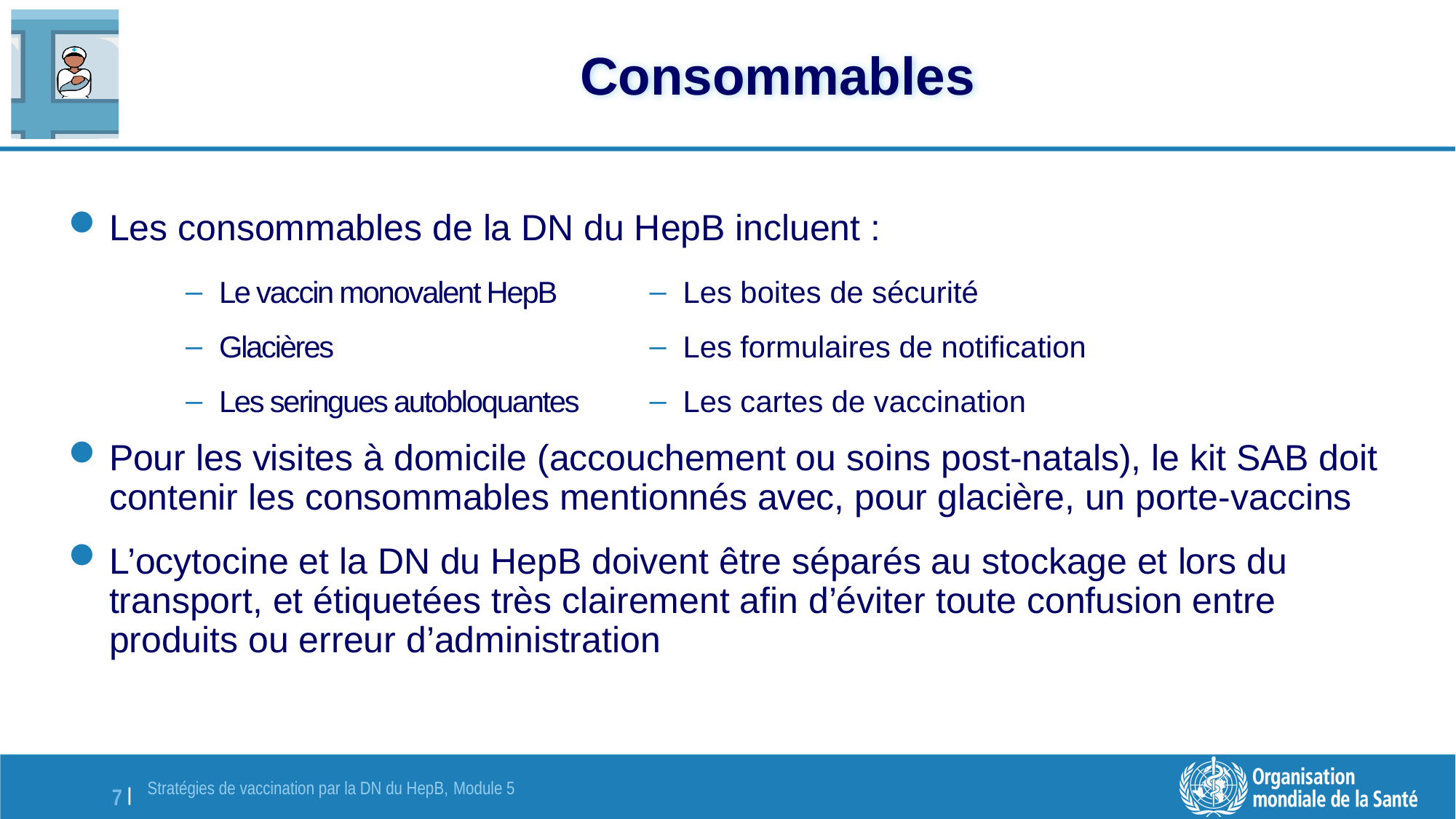

# Consommables
Les consommables de la DN du HepB incluent :

Pour les visites à domicile (accouchement ou soins post-natals), le kit SAB doit contenir les consommables mentionnés avec, pour glacière, un porte-vaccins
L’ocytocine et la DN du HepB doivent être séparés au stockage et lors du transport, et étiquetées très clairement afin d’éviter toute confusion entre produits ou erreur d’administration
Le vaccin monovalent HepB
Glacières
Les seringues autobloquantes
Les boites de sécurité
Les formulaires de notification
Les cartes de vaccination